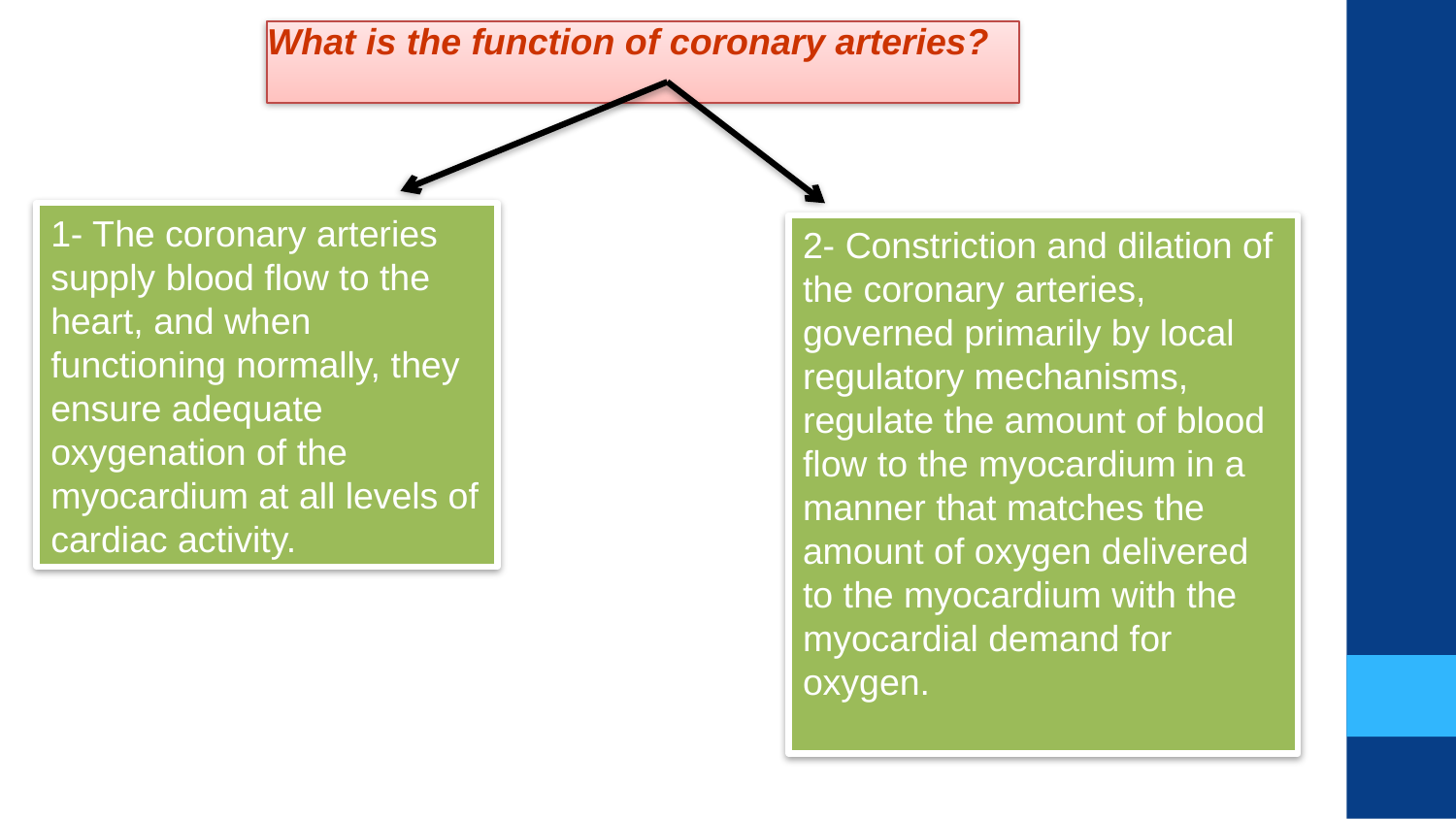

# What is the function of coronary arteries?
1- The coronary arteries supply blood flow to the heart, and when functioning normally, they ensure adequate oxygenation of the myocardium at all levels of cardiac activity.
2- Constriction and dilation of the coronary arteries, governed primarily by local regulatory mechanisms,  regulate the amount of blood flow to the myocardium in a manner that matches the amount of oxygen delivered to the myocardium with the myocardial demand for oxygen.